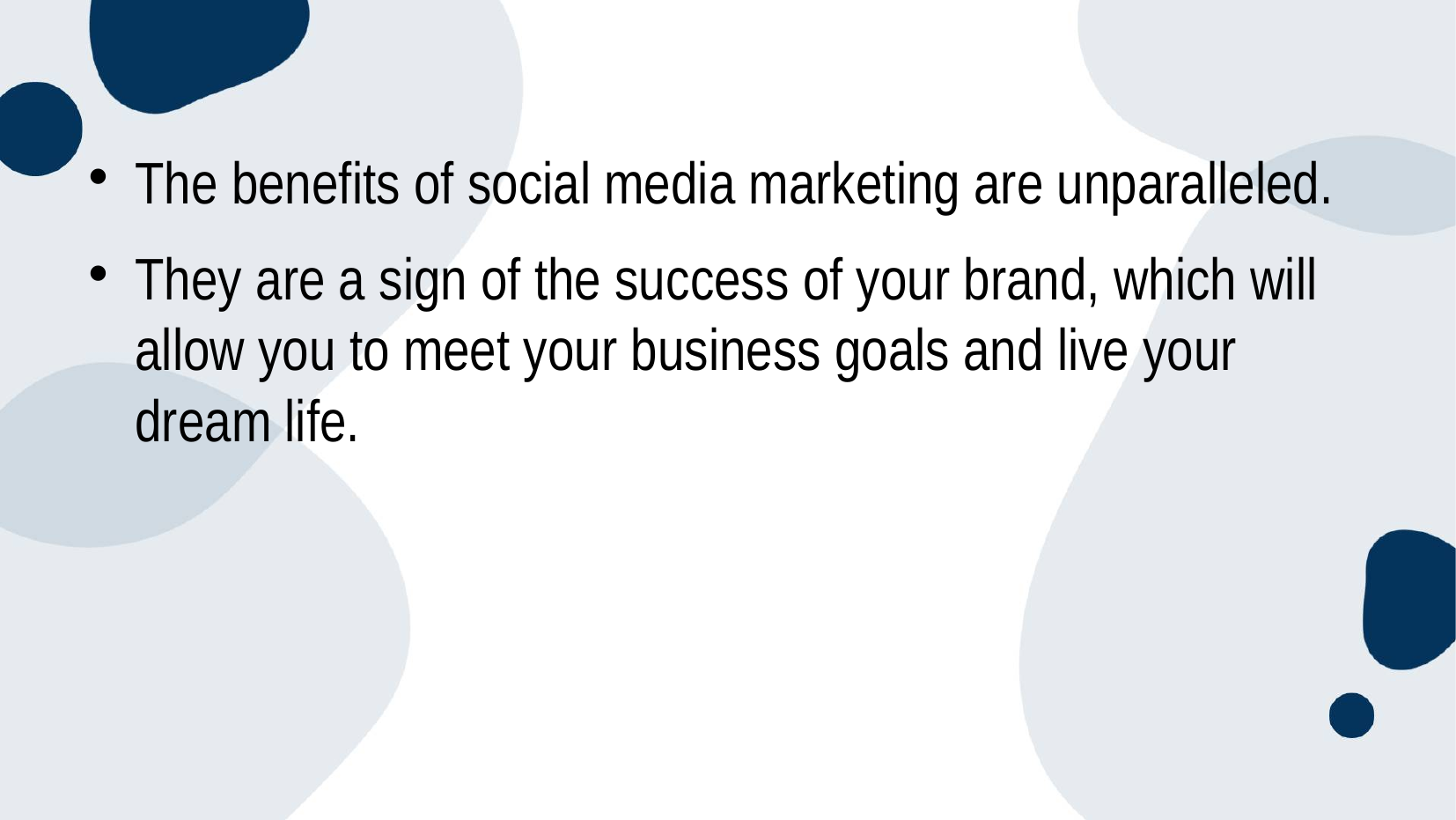

The benefits of social media marketing are unparalleled.
They are a sign of the success of your brand, which will allow you to meet your business goals and live your dream life.